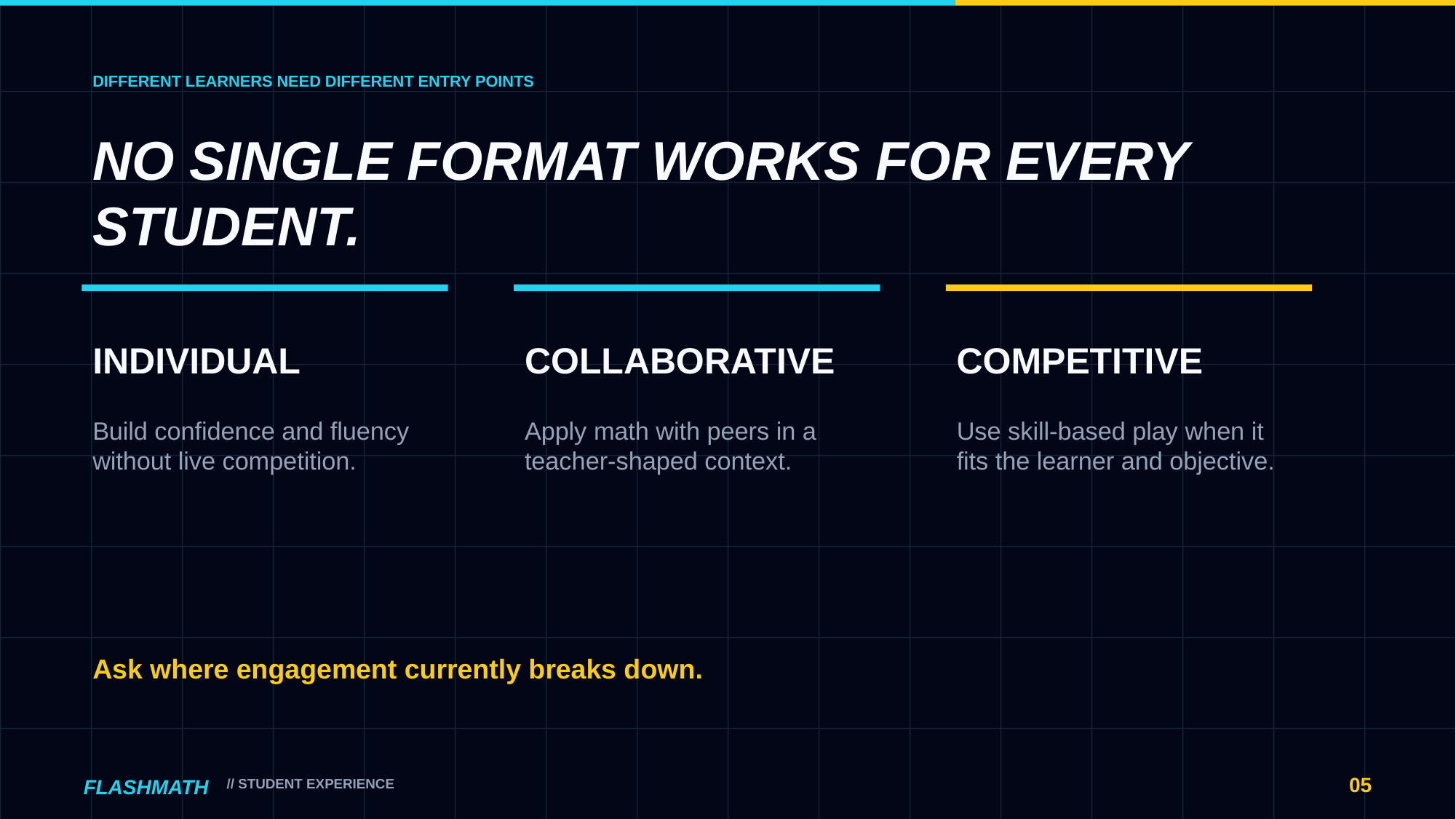

DIFFERENT LEARNERS NEED DIFFERENT ENTRY POINTS

NO SINGLE FORMAT WORKS FOR EVERY STUDENT.

INDIVIDUAL
COLLABORATIVE
COMPETITIVE

Build confidence and fluency without live competition.
Apply math with peers in a teacher-shaped context.
Use skill-based play when it fits the learner and objective.

Ask where engagement currently breaks down.

05
FLASHMATH
// STUDENT EXPERIENCE